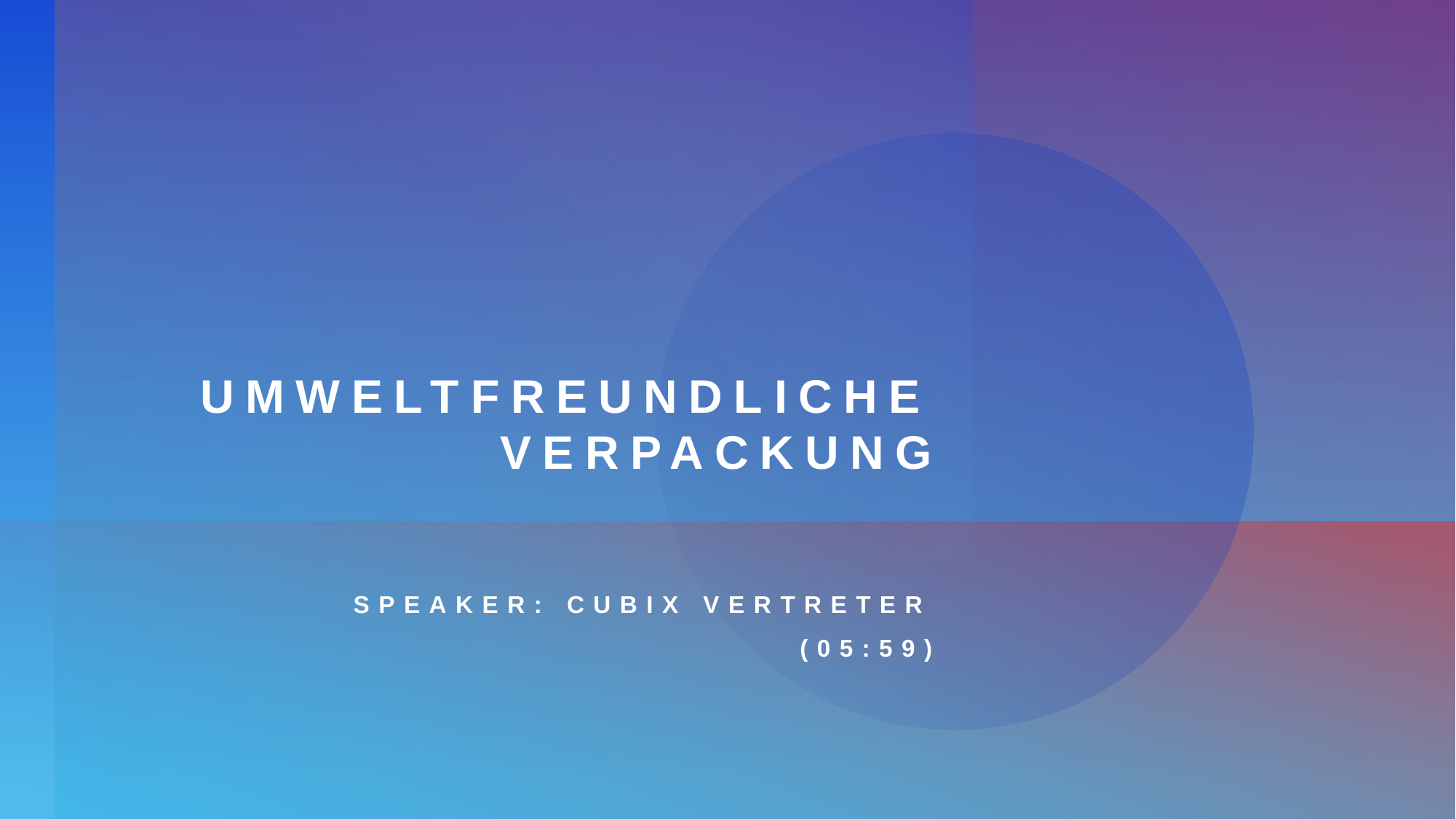

# Umweltfreundliche Verpackung

Speaker: CubiX Vertreter (05:59)